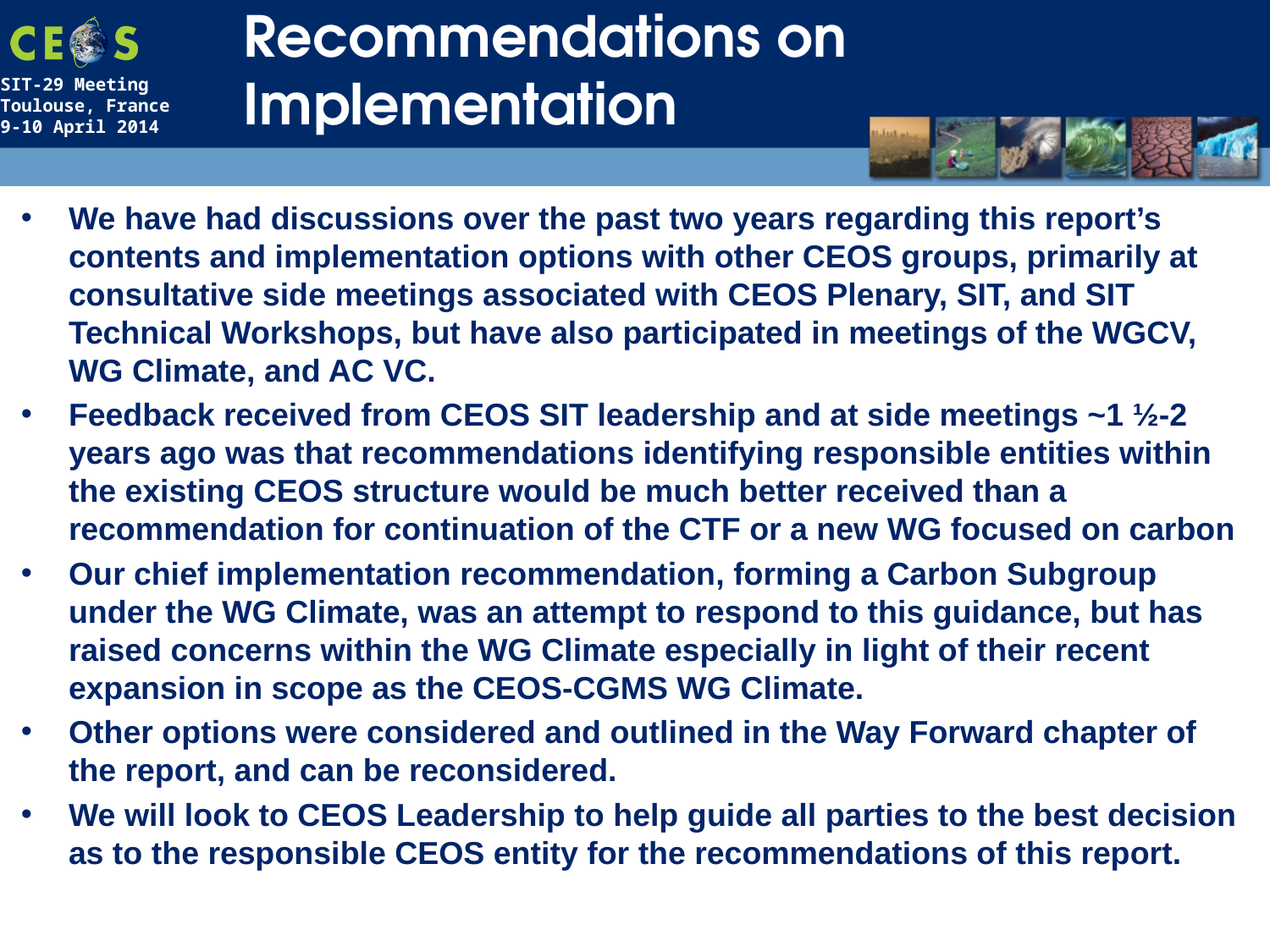

# Recommendations on Implementation
We have had discussions over the past two years regarding this report’s contents and implementation options with other CEOS groups, primarily at consultative side meetings associated with CEOS Plenary, SIT, and SIT Technical Workshops, but have also participated in meetings of the WGCV, WG Climate, and AC VC.
Feedback received from CEOS SIT leadership and at side meetings ~1 ½-2 years ago was that recommendations identifying responsible entities within the existing CEOS structure would be much better received than a recommendation for continuation of the CTF or a new WG focused on carbon
Our chief implementation recommendation, forming a Carbon Subgroup under the WG Climate, was an attempt to respond to this guidance, but has raised concerns within the WG Climate especially in light of their recent expansion in scope as the CEOS-CGMS WG Climate.
Other options were considered and outlined in the Way Forward chapter of the report, and can be reconsidered.
We will look to CEOS Leadership to help guide all parties to the best decision as to the responsible CEOS entity for the recommendations of this report.